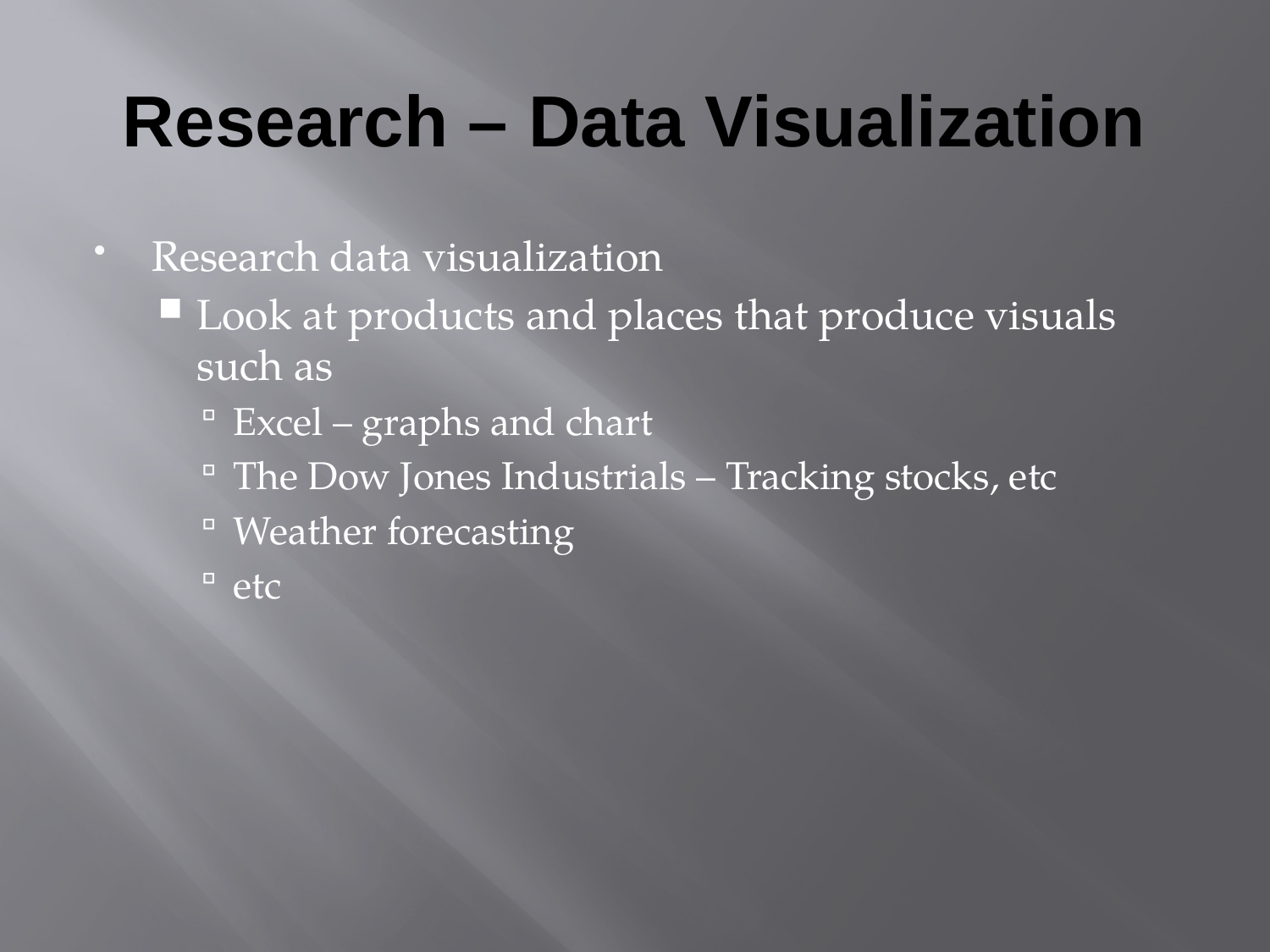

# Research – Data Visualization
Research data visualization
Look at products and places that produce visuals such as
Excel – graphs and chart
The Dow Jones Industrials – Tracking stocks, etc
Weather forecasting
etc